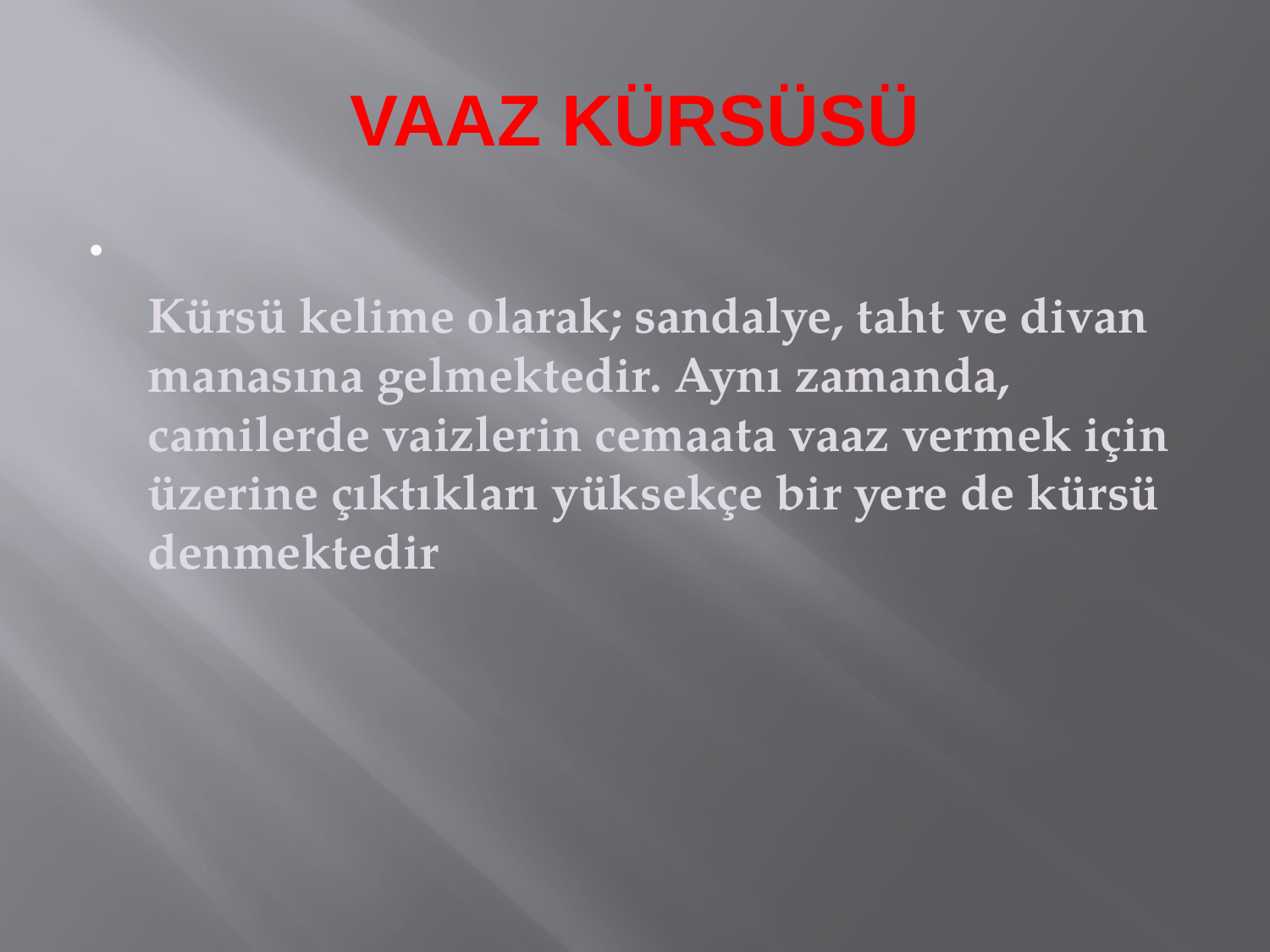

# VAAZ KÜRSÜSÜ
Kürsü kelime olarak; sandalye, taht ve divan manasına gelmektedir. Aynı zamanda, camilerde vaizlerin cemaata vaaz vermek için üzerine çıktıkları yüksekçe bir yere de kürsü denmektedir